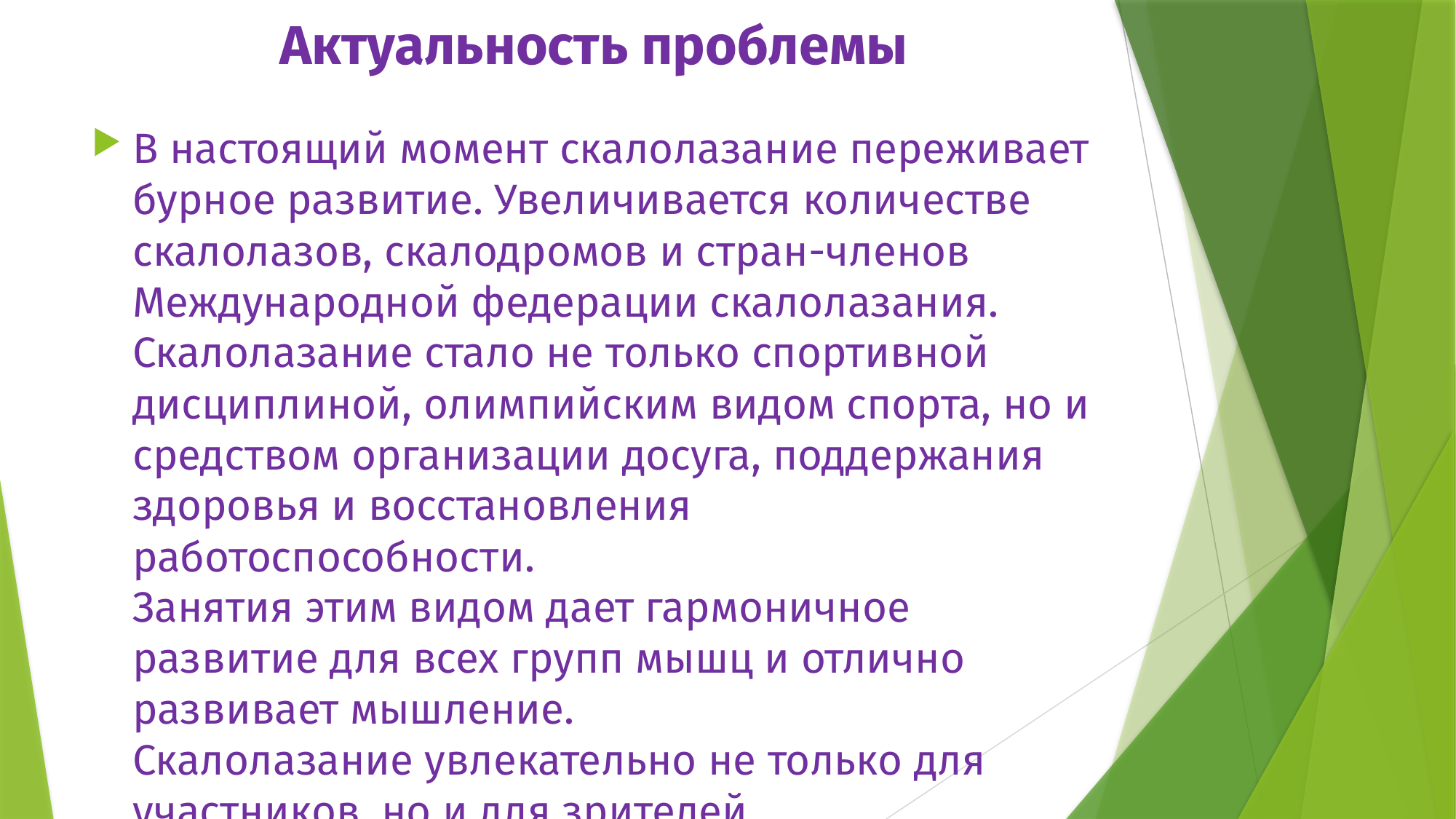

# Актуальность проблемы
В настоящий момент скалолазание переживает бурное развитие. Увеличивается количестве скалолазов, скалодромов и стран-членов Международной федерации скалолазания.
Скалолазание стало не только спортивной дисциплиной, олимпийским видом спорта, но и средством организации досуга, поддержания здоровья и восстановления работоспособности.
Занятия этим видом дает гармоничное развитие для всех групп мышц и отлично развивает мышление.
Скалолазание увлекательно не только для участников, но и для зрителей.